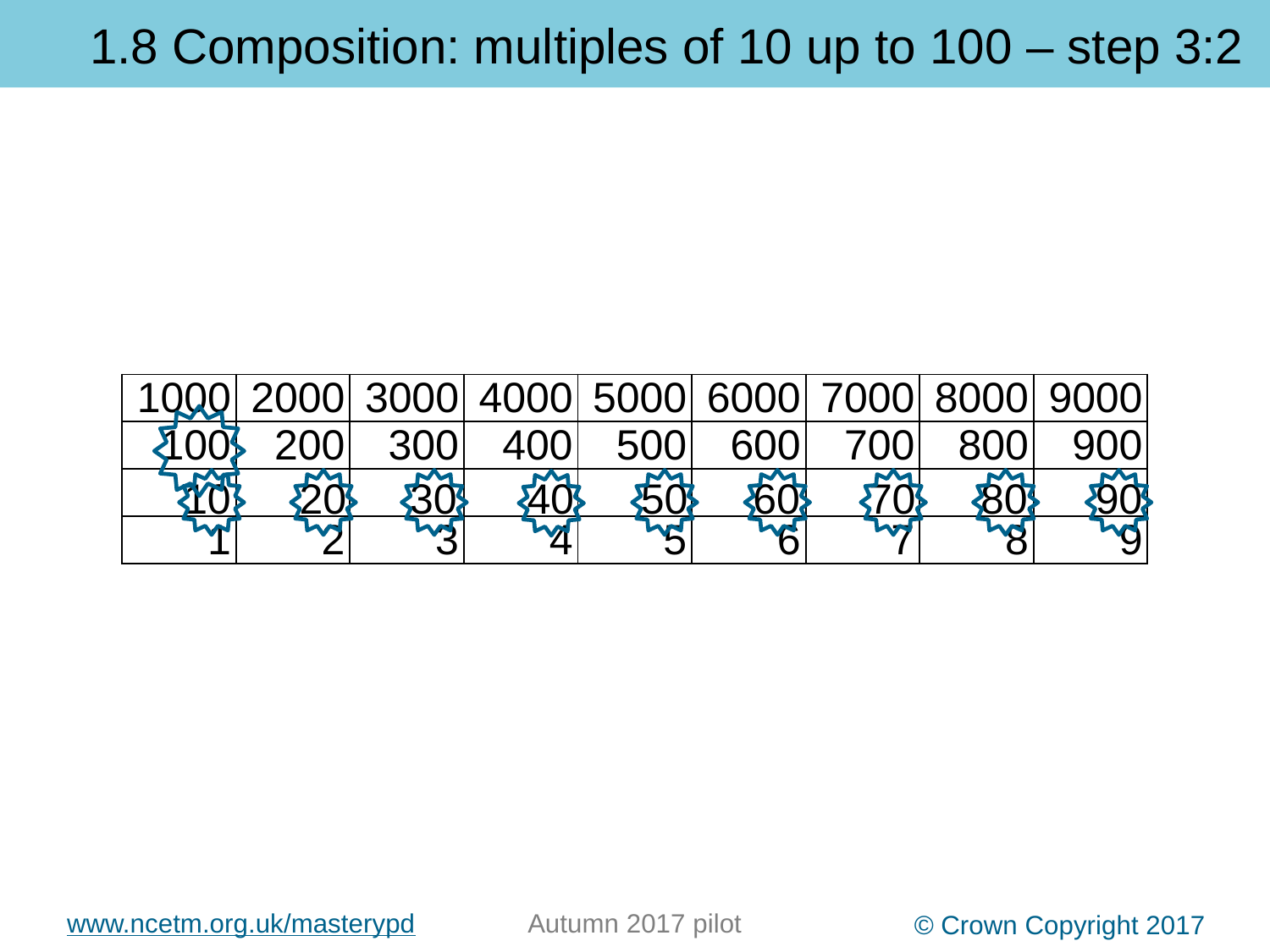

1.8 Composition: multiples of 10 up to 100 – step 3:2
| 1000 | 2000 | 3000 | 4000 | 5000 | 6000 | 7000 | 8000 | 9000 |
| --- | --- | --- | --- | --- | --- | --- | --- | --- |
| 100 | 200 | 300 | 400 | 500 | 600 | 700 | 800 | 900 |
|  |  |  |  |  |  |  |  |  |
| 1 | 2 | 3 | 4 | 5 | 6 | 7 | 8 | 9 |

| 10 |
| --- |
| 20 |
| --- |
| 30 |
| --- |
| 40 |
| --- |
| 50 |
| --- |
| 60 |
| --- |
| 70 |
| --- |
| 80 |
| --- |
| 90 |
| --- |